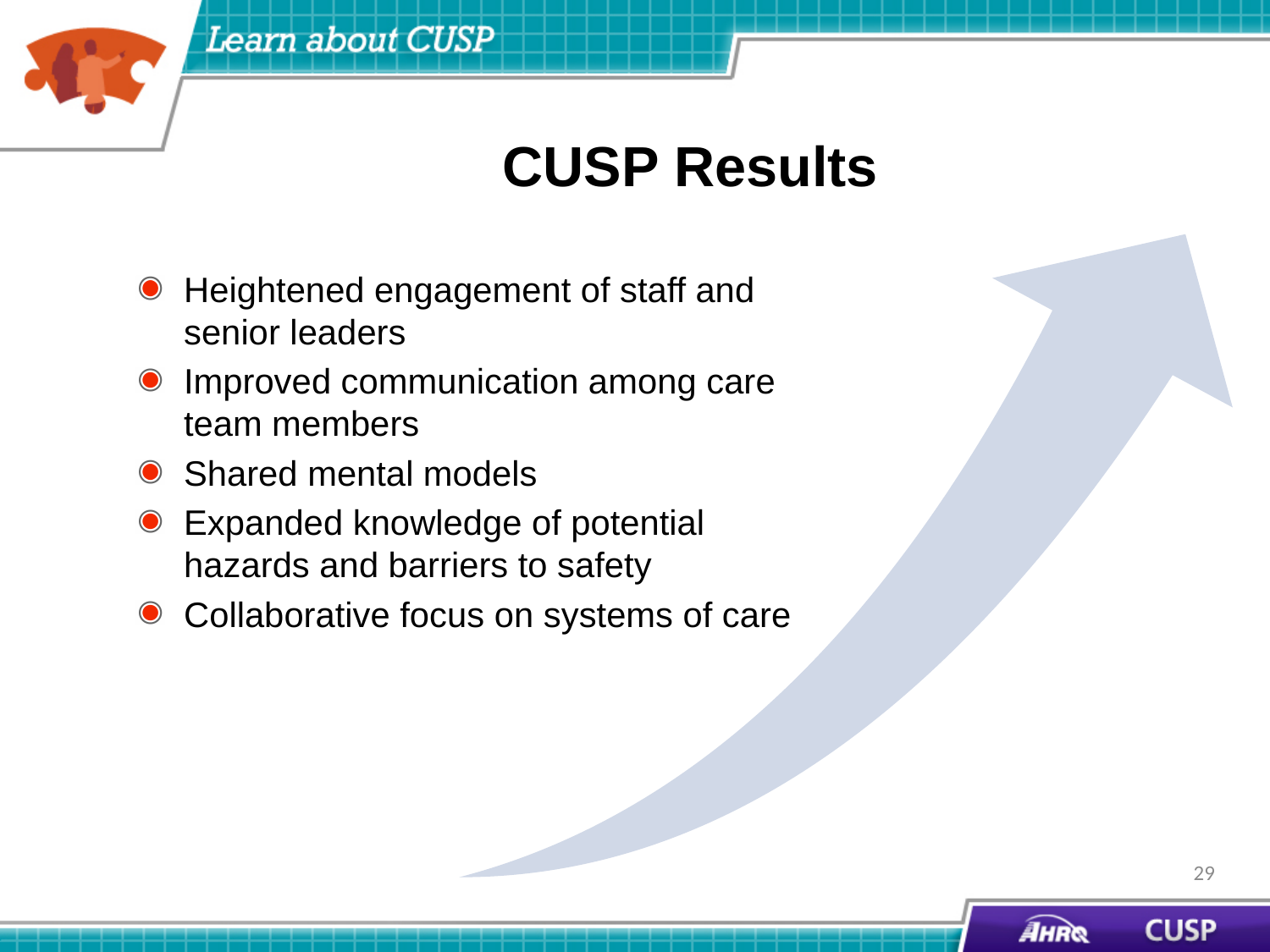

# CUSP Results
Heightened engagement of staff and senior leaders
Improved communication among care team members
Shared mental models
Expanded knowledge of potential
hazards and barriers to safety
Collaborative focus on systems of care

29